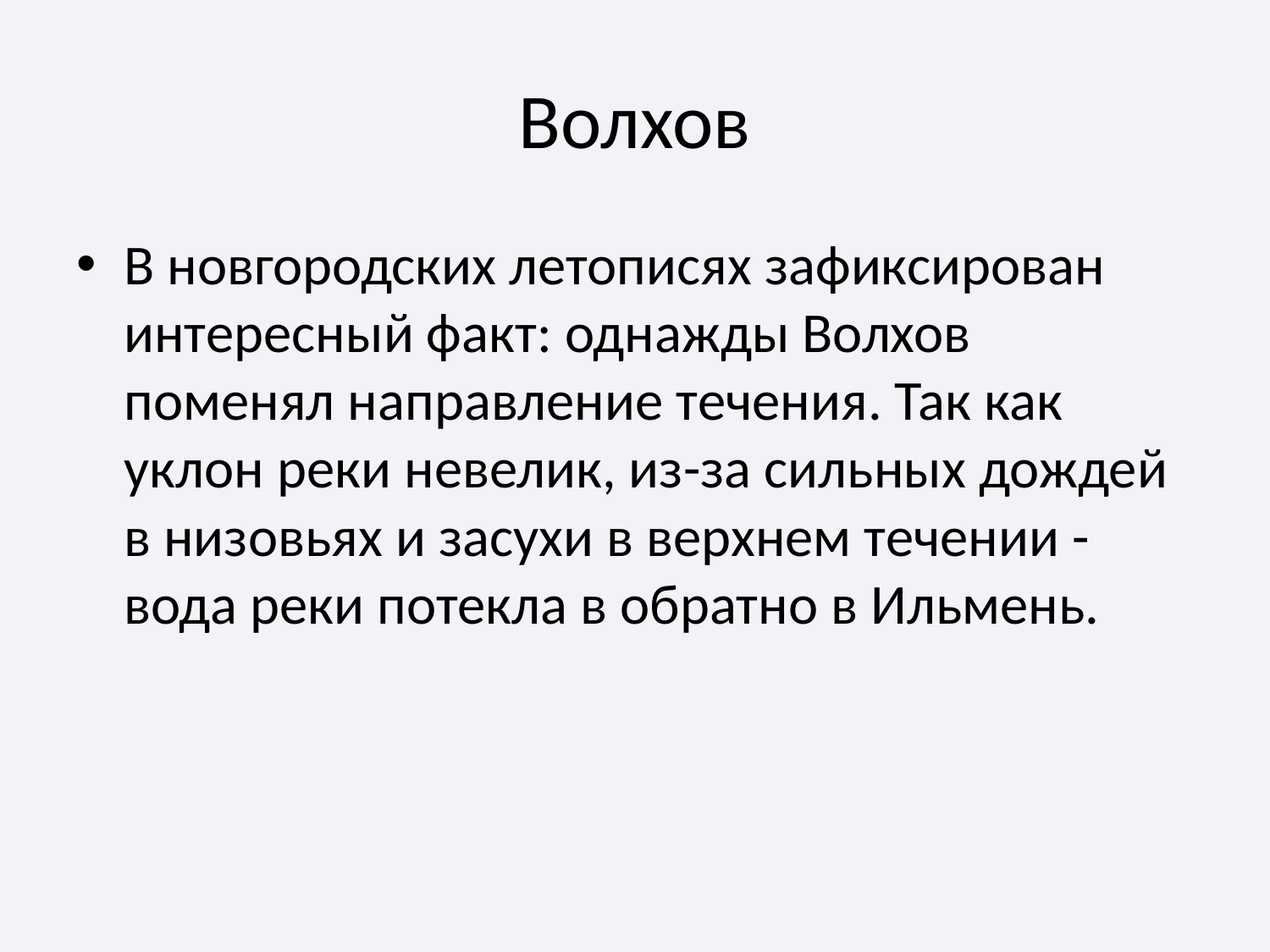

# Волхов
В новгородских летописях зафиксирован интересный факт: однажды Волхов поменял направление течения. Так как уклон реки невелик, из-за сильных дождей в низовьях и засухи в верхнем течении - вода реки потекла в обратно в Ильмень.